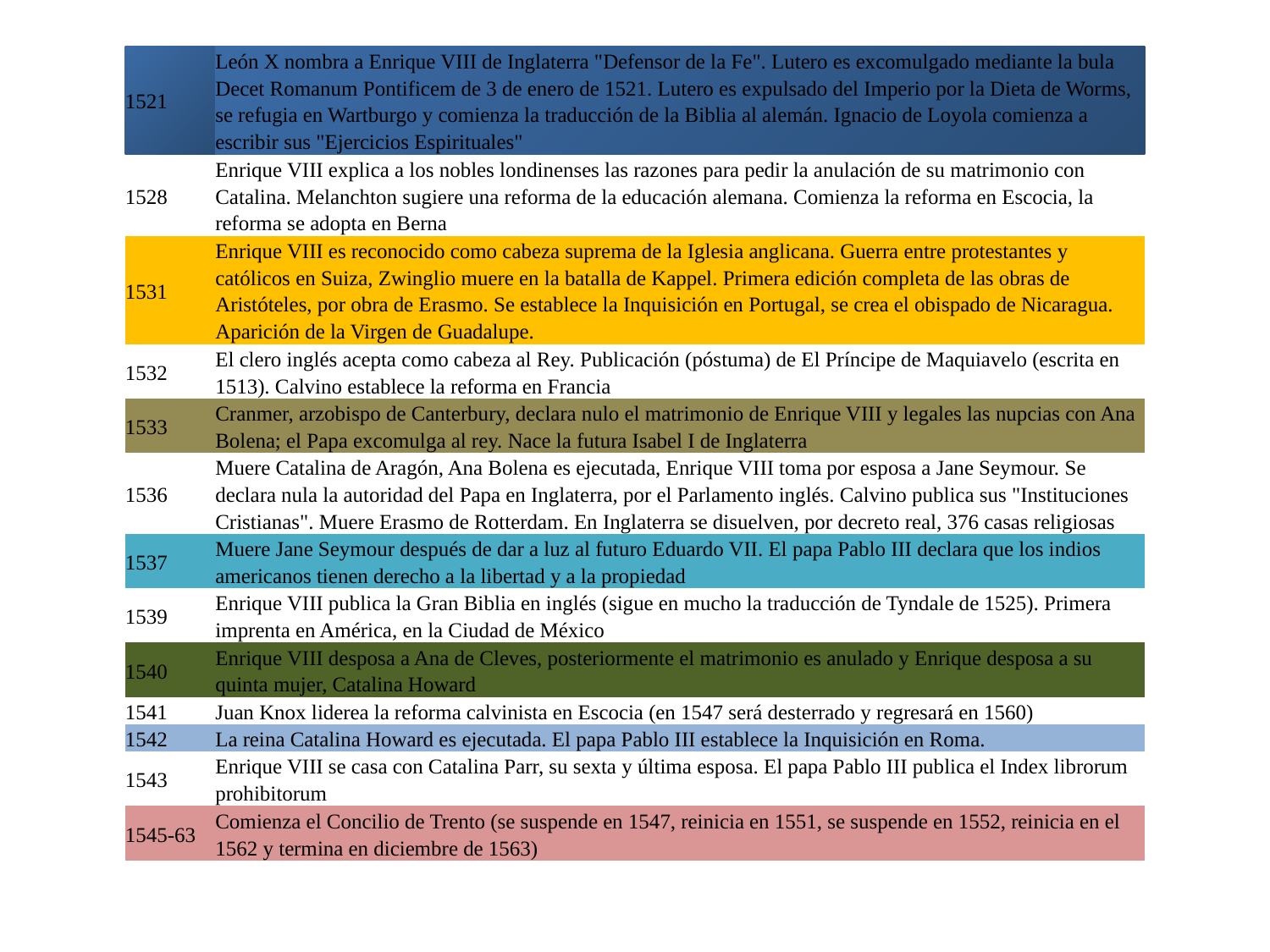

#
| 1521 | León X nombra a Enrique VIII de Inglaterra "Defensor de la Fe". Lutero es excomulgado mediante la bula Decet Romanum Pontificem de 3 de enero de 1521. Lutero es expulsado del Imperio por la Dieta de Worms, se refugia en Wartburgo y comienza la traducción de la Biblia al alemán. Ignacio de Loyola comienza a escribir sus "Ejercicios Espirituales" |
| --- | --- |
| 1528 | Enrique VIII explica a los nobles londinenses las razones para pedir la anulación de su matrimonio con Catalina. Melanchton sugiere una reforma de la educación alemana. Comienza la reforma en Escocia, la reforma se adopta en Berna |
| 1531 | Enrique VIII es reconocido como cabeza suprema de la Iglesia anglicana. Guerra entre protestantes y católicos en Suiza, Zwinglio muere en la batalla de Kappel. Primera edición completa de las obras de Aristóteles, por obra de Erasmo. Se establece la Inquisición en Portugal, se crea el obispado de Nicaragua. Aparición de la Virgen de Guadalupe. |
| 1532 | El clero inglés acepta como cabeza al Rey. Publicación (póstuma) de El Príncipe de Maquiavelo (escrita en 1513). Calvino establece la reforma en Francia |
| 1533 | Cranmer, arzobispo de Canterbury, declara nulo el matrimonio de Enrique VIII y legales las nupcias con Ana Bolena; el Papa excomulga al rey. Nace la futura Isabel I de Inglaterra |
| 1536 | Muere Catalina de Aragón, Ana Bolena es ejecutada, Enrique VIII toma por esposa a Jane Seymour. Se declara nula la autoridad del Papa en Inglaterra, por el Parlamento inglés. Calvino publica sus "Instituciones Cristianas". Muere Erasmo de Rotterdam. En Inglaterra se disuelven, por decreto real, 376 casas religiosas |
| 1537 | Muere Jane Seymour después de dar a luz al futuro Eduardo VII. El papa Pablo III declara que los indios americanos tienen derecho a la libertad y a la propiedad |
| 1539 | Enrique VIII publica la Gran Biblia en inglés (sigue en mucho la traducción de Tyndale de 1525). Primera imprenta en América, en la Ciudad de México |
| 1540 | Enrique VIII desposa a Ana de Cleves, posteriormente el matrimonio es anulado y Enrique desposa a su quinta mujer, Catalina Howard |
| 1541 | Juan Knox liderea la reforma calvinista en Escocia (en 1547 será desterrado y regresará en 1560) |
| 1542 | La reina Catalina Howard es ejecutada. El papa Pablo III establece la Inquisición en Roma. |
| 1543 | Enrique VIII se casa con Catalina Parr, su sexta y última esposa. El papa Pablo III publica el Index librorum prohibitorum |
| 1545-63 | Comienza el Concilio de Trento (se suspende en 1547, reinicia en 1551, se suspende en 1552, reinicia en el 1562 y termina en diciembre de 1563) |